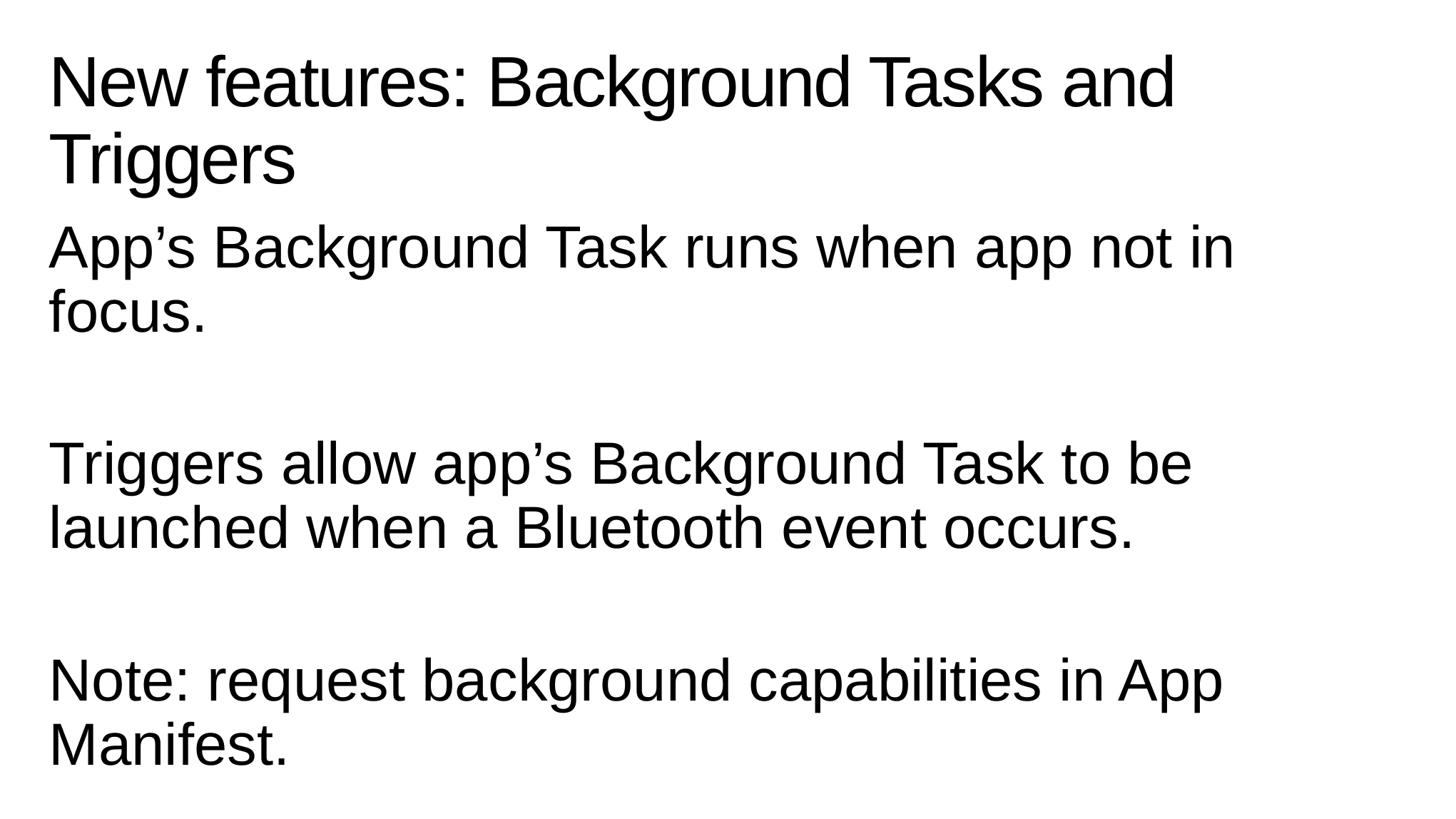

# New features: Background Tasks and Triggers
App’s Background Task runs when app not in focus.

Triggers allow app’s Background Task to be launched when a Bluetooth event occurs.

Note: request background capabilities in App Manifest.
4/4/2014
5
Microsoft Confidential